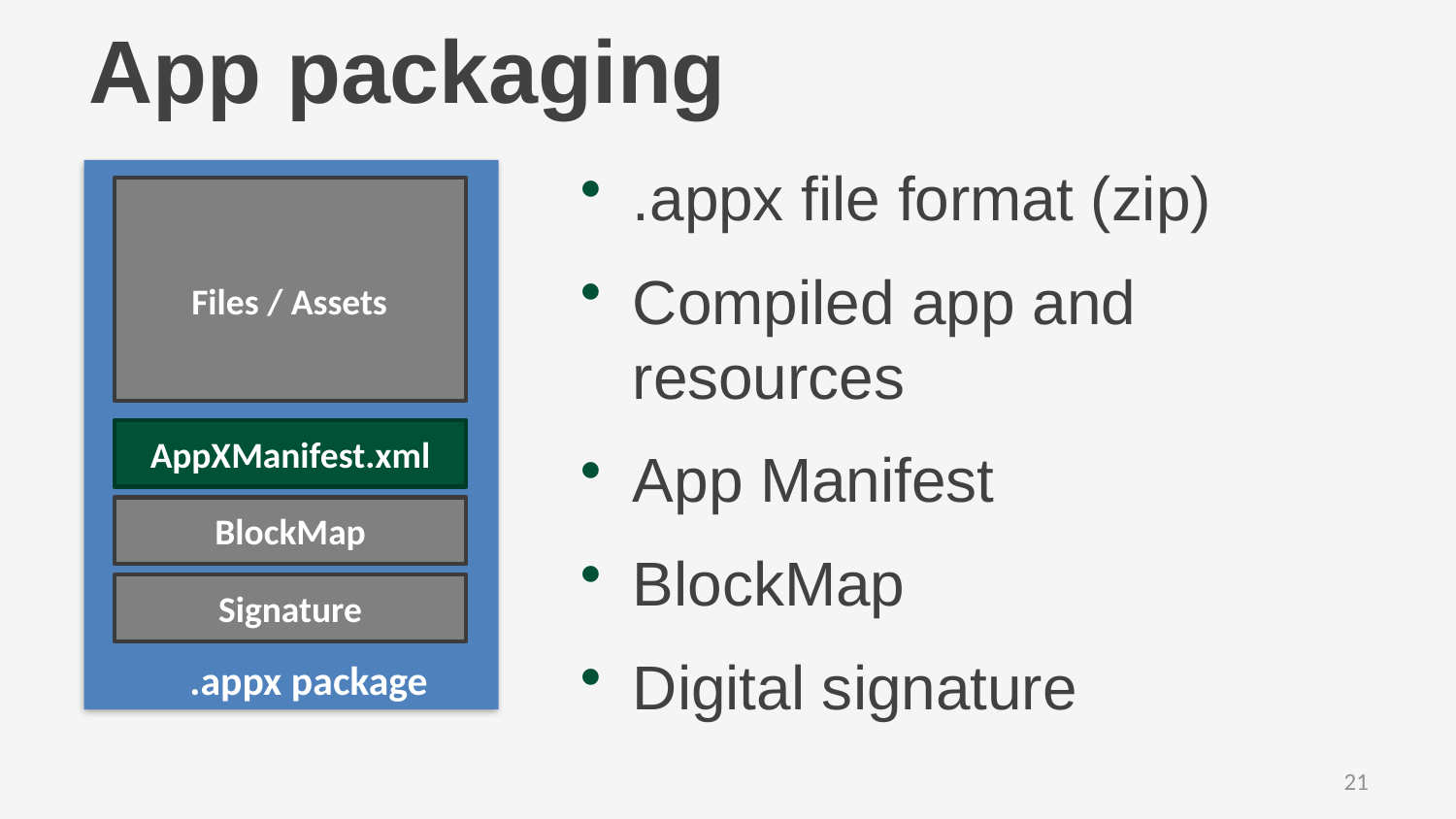

# App packaging
.appx file format (zip)
Compiled app and resources
App Manifest
BlockMap
Digital signature

Files / Assets
AppXManifest.xml
BlockMap
Signature
.appx package
21